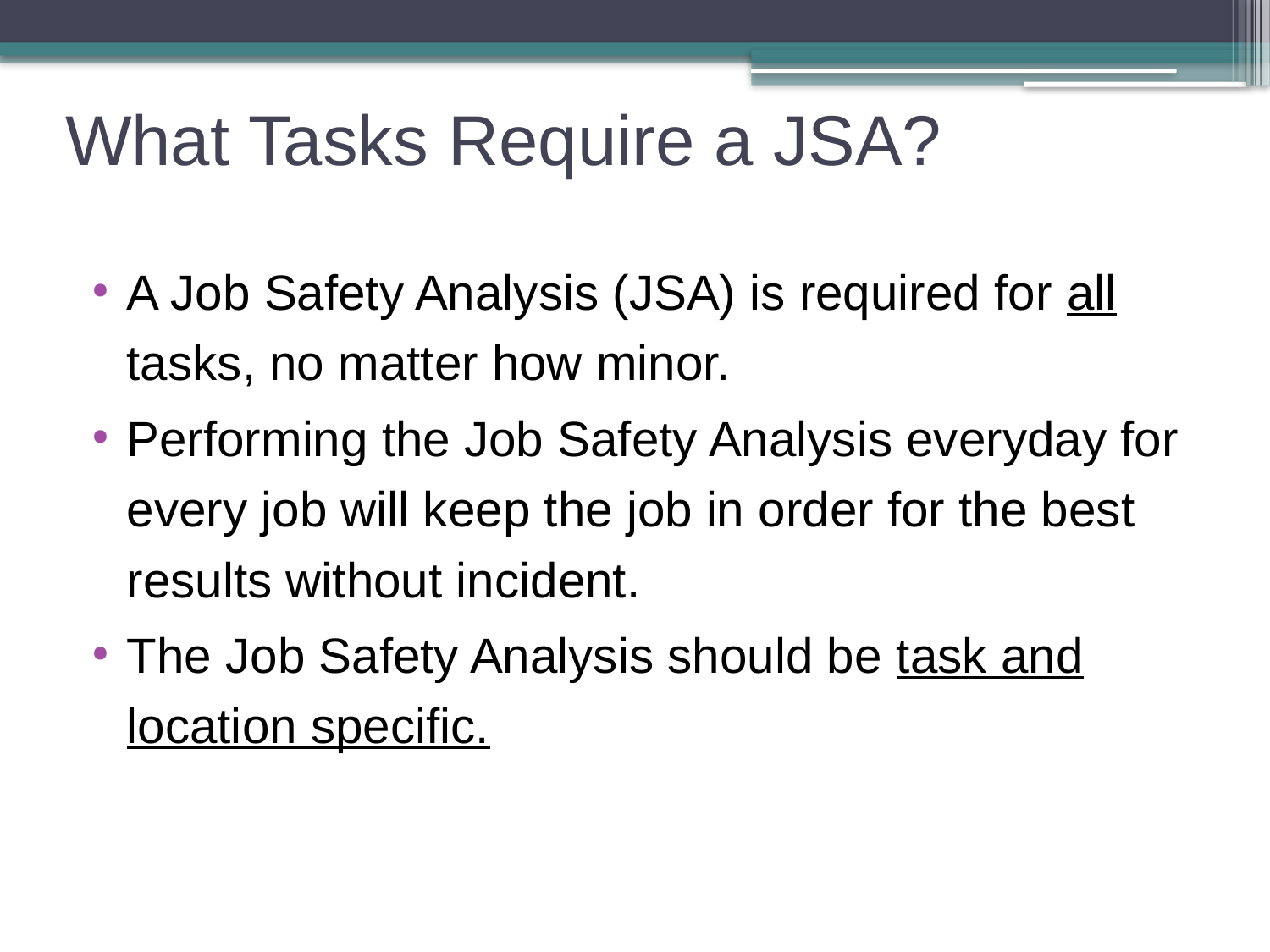

# What Tasks Require a JSA?
A Job Safety Analysis (JSA) is required for all tasks, no matter how minor.
Performing the Job Safety Analysis everyday for every job will keep the job in order for the best results without incident.
The Job Safety Analysis should be task and location specific.